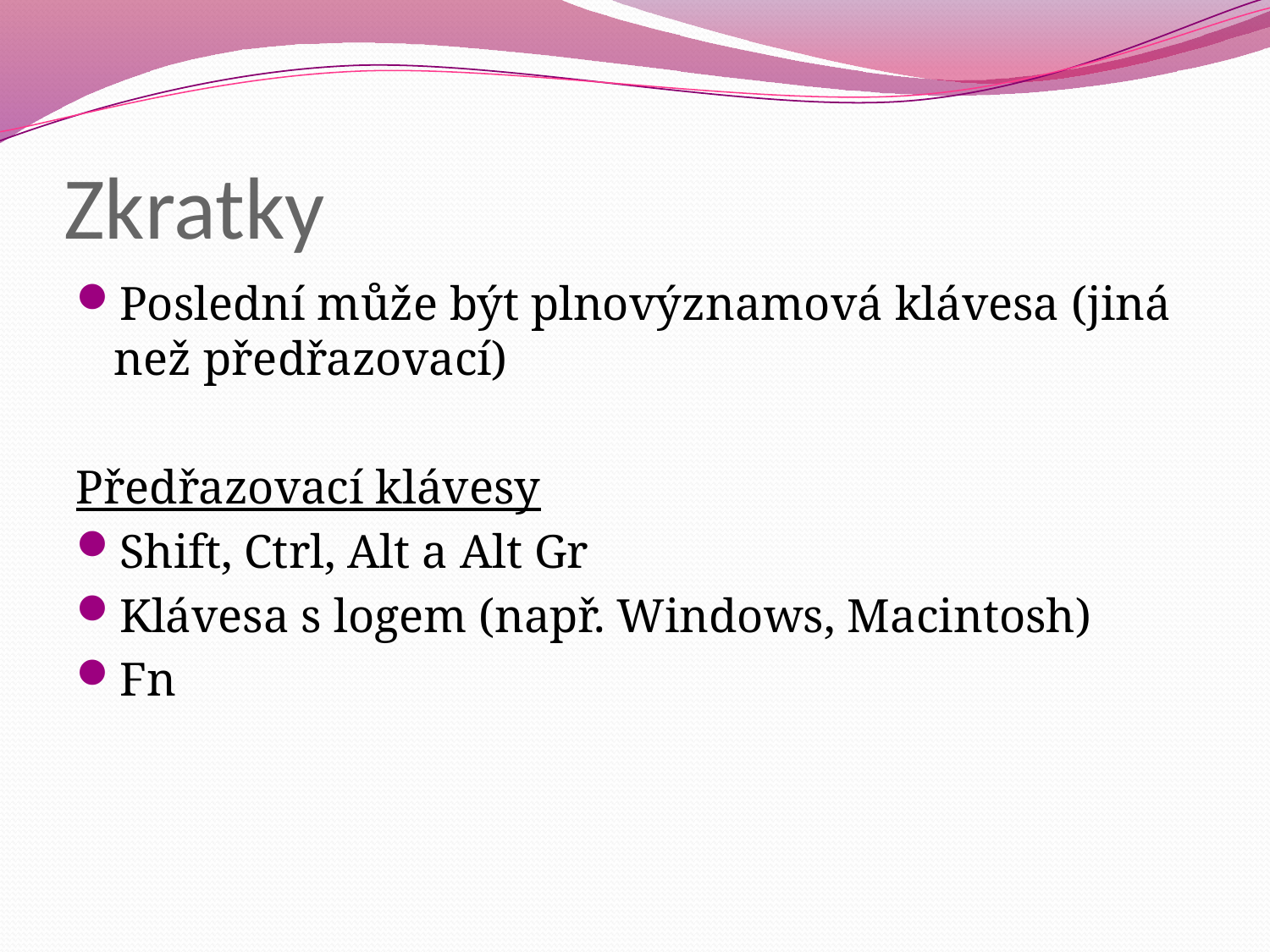

# Zkratky
Poslední může být plnovýznamová klávesa (jiná než předřazovací)

Předřazovací klávesy
Shift, Ctrl, Alt a Alt Gr
Klávesa s logem (např. Windows, Macintosh)
Fn